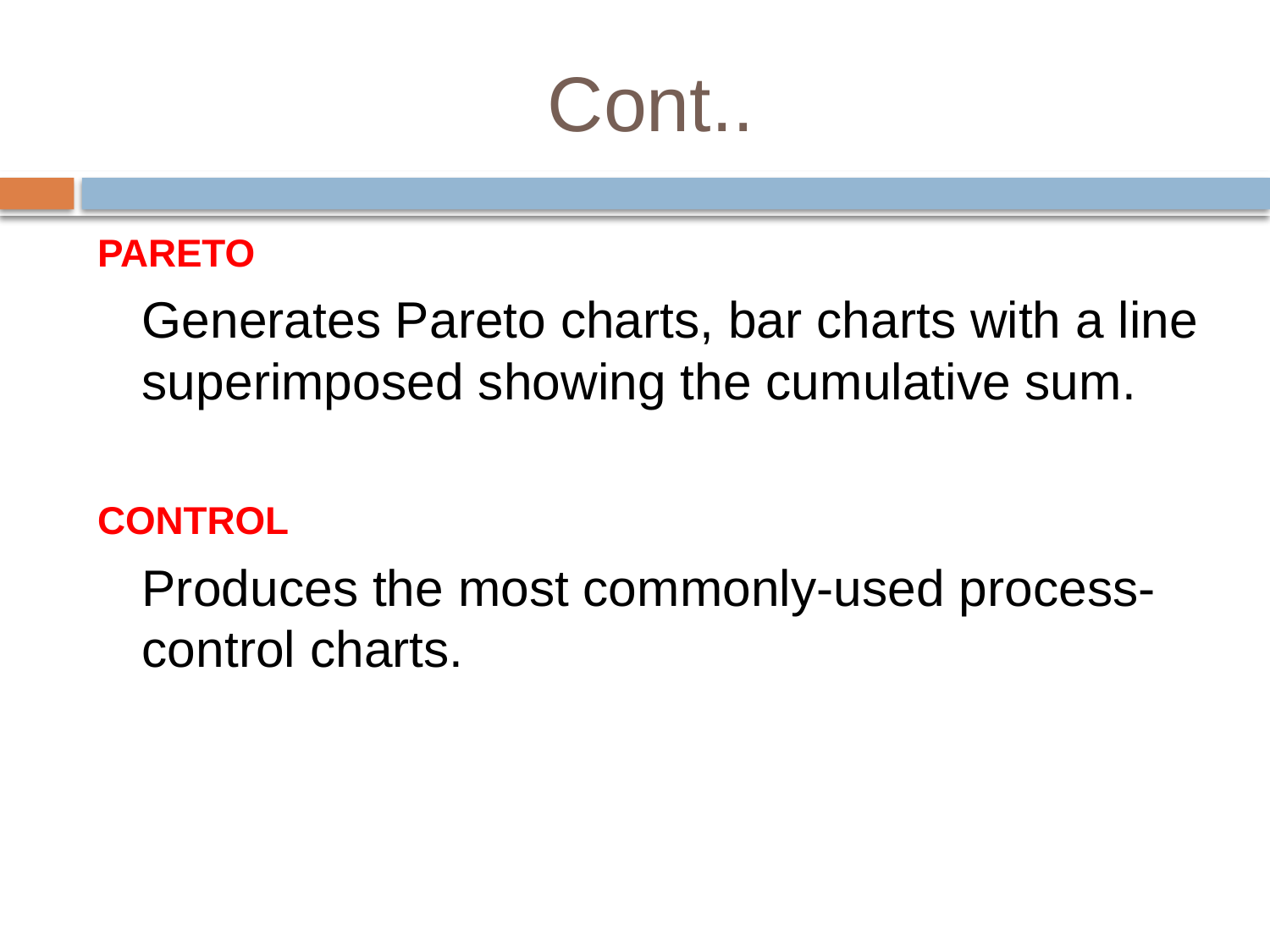

# Cont..
PARETO
	Generates Pareto charts, bar charts with a line superimposed showing the cumulative sum.

CONTROL
	Produces the most commonly-used process-control charts.